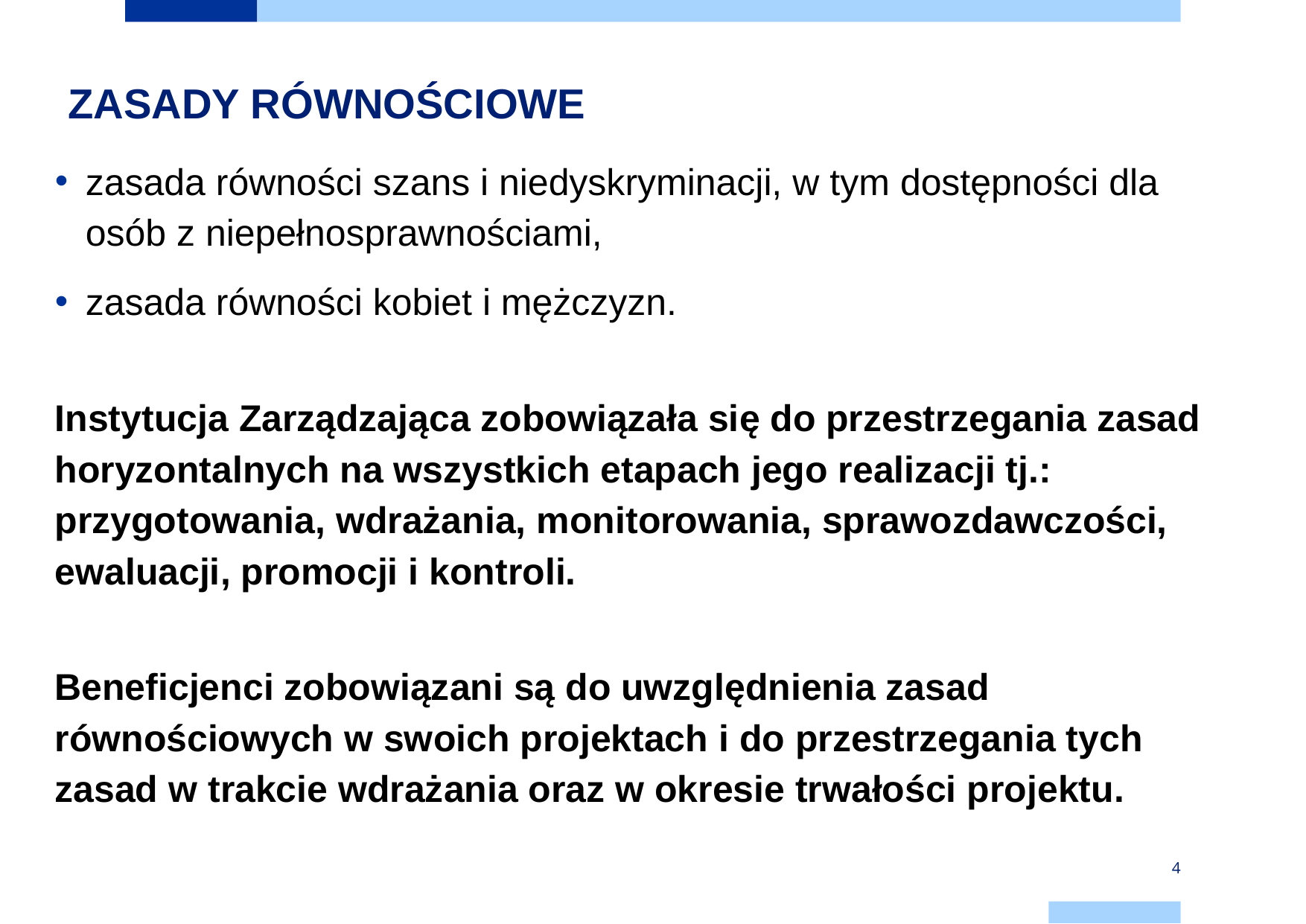

# ZASADY RÓWNOŚCIOWE
zasada równości szans i niedyskryminacji, w tym dostępności dla osób z niepełnosprawnościami,
zasada równości kobiet i mężczyzn.
Instytucja Zarządzająca zobowiązała się do przestrzegania zasad horyzontalnych na wszystkich etapach jego realizacji tj.: przygotowania, wdrażania, monitorowania, sprawozdawczości, ewaluacji, promocji i kontroli.
Beneficjenci zobowiązani są do uwzględnienia zasad równościowych w swoich projektach i do przestrzegania tych zasad w trakcie wdrażania oraz w okresie trwałości projektu.
4